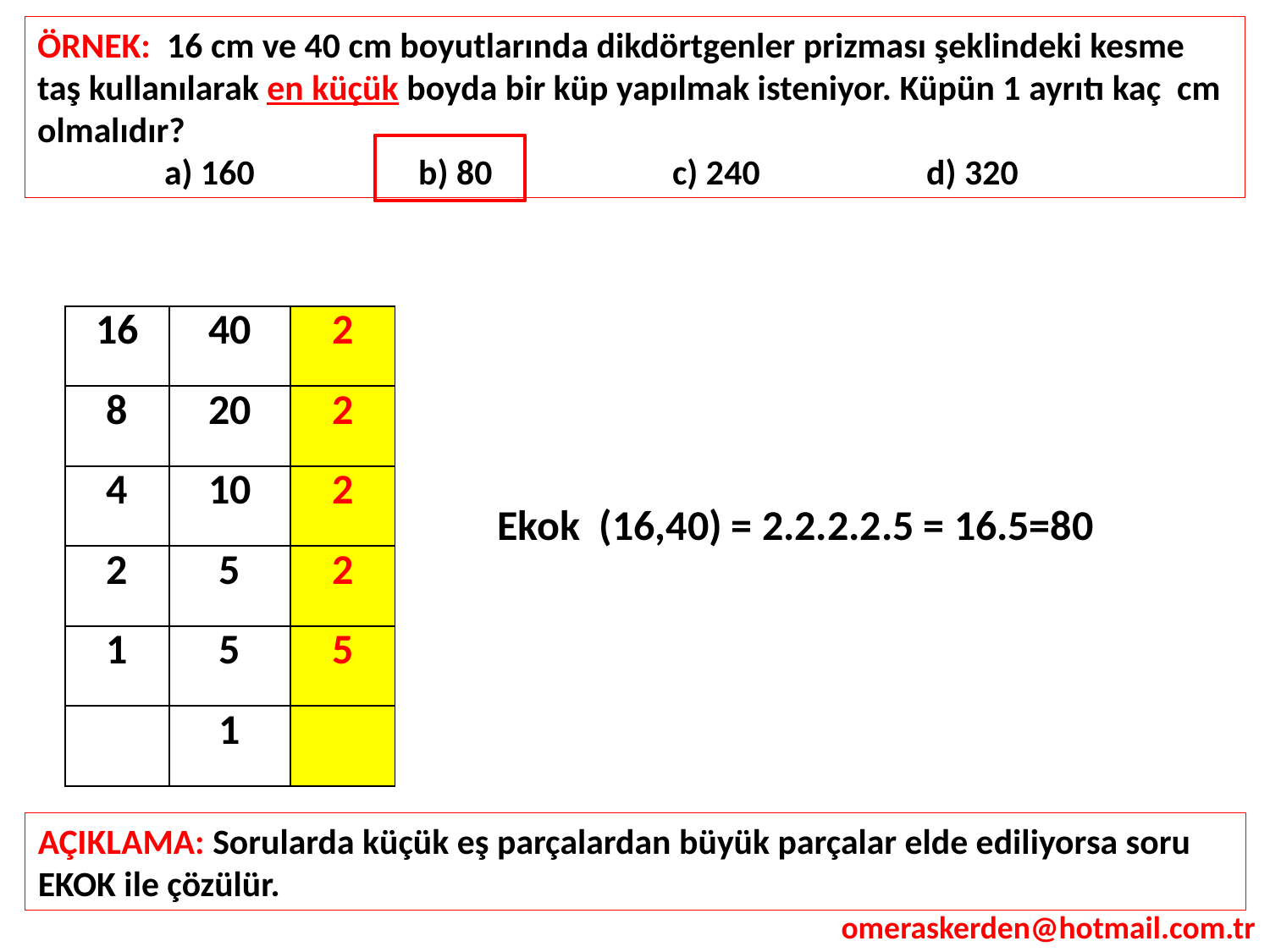

ÖRNEK:  16 cm ve 40 cm boyutlarında dikdörtgenler prizması şeklindeki kesme taş kullanılarak en küçük boyda bir küp yapılmak isteniyor. Küpün 1 ayrıtı kaç  cm  olmalıdır?
  	a) 160  		b) 80  		c) 240  		d) 320

| 16 | 40 | 2 |
| --- | --- | --- |
| 8 | 20 | 2 |
| 4 | 10 | 2 |
| 2 | 5 | 2 |
| 1 | 5 | 5 |
|  | 1 |  |
Ekok  (16,40) = 2.2.2.2.5 = 16.5=80
AÇIKLAMA: Sorularda küçük eş parçalardan büyük parçalar elde ediliyorsa soru EKOK ile çözülür.
omeraskerden@hotmail.com.tr